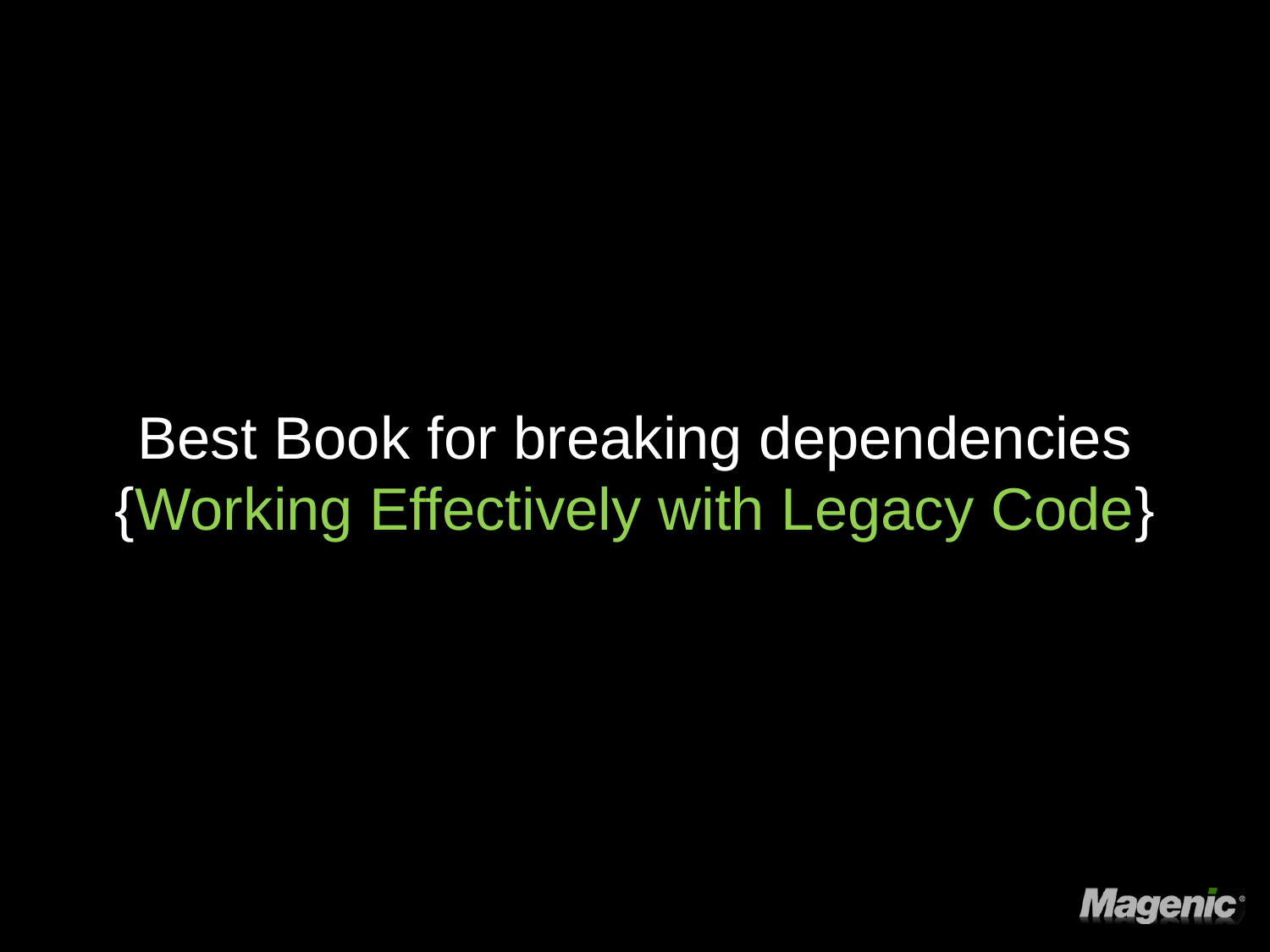

# Best Book for breaking dependencies {Working Effectively with Legacy Code}